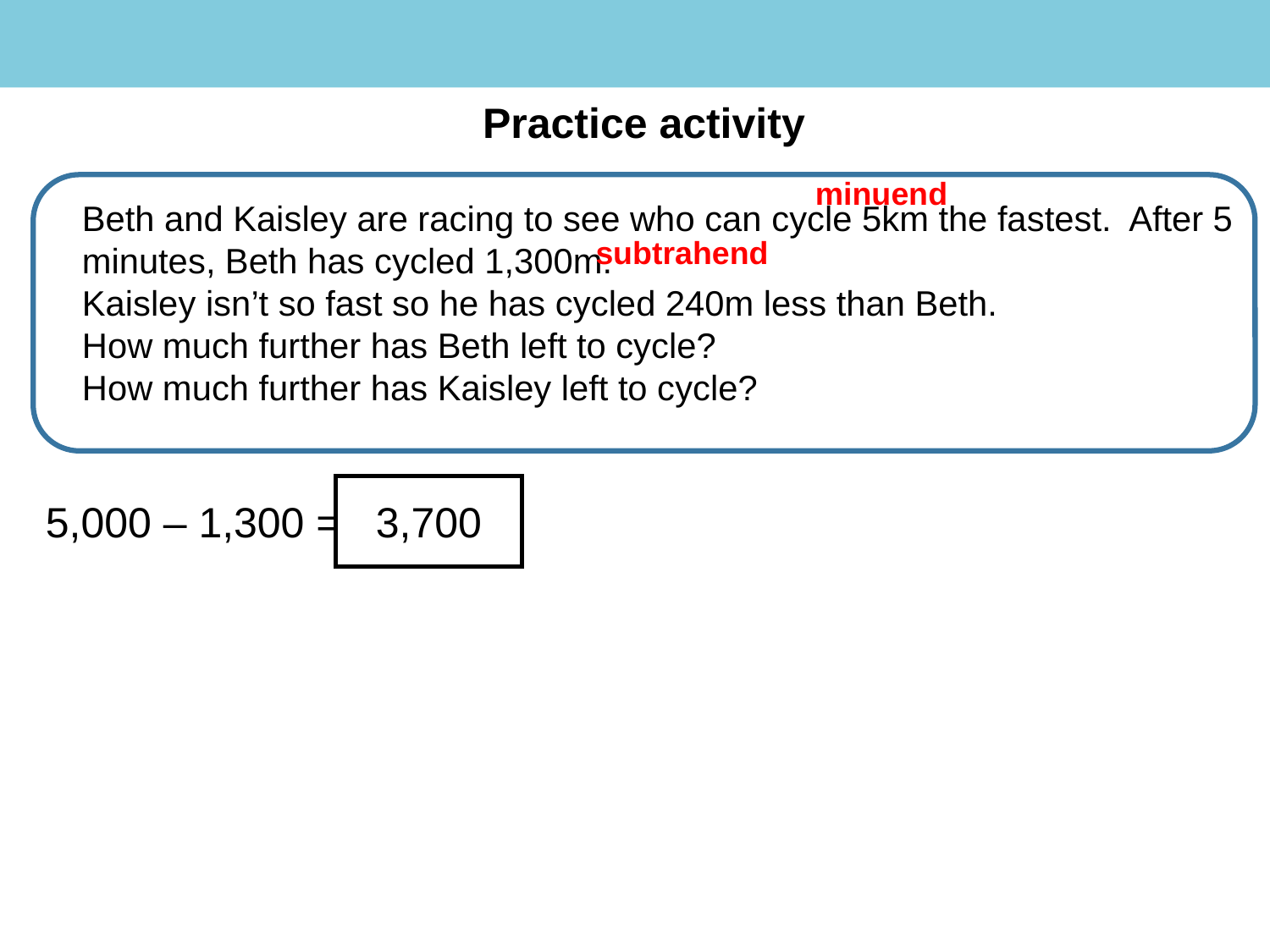

Practice activity
minuend

Beth and Kaisley are racing to see who can cycle 5km the fastest.  After 5 minutes, Beth has cycled 1,300m.
Kaisley isn’t so fast so he has cycled 240m less than Beth.
How much further has Beth left to cycle?
How much further has Kaisley left to cycle?

subtrahend

3,700
5,000 – 1,300 =